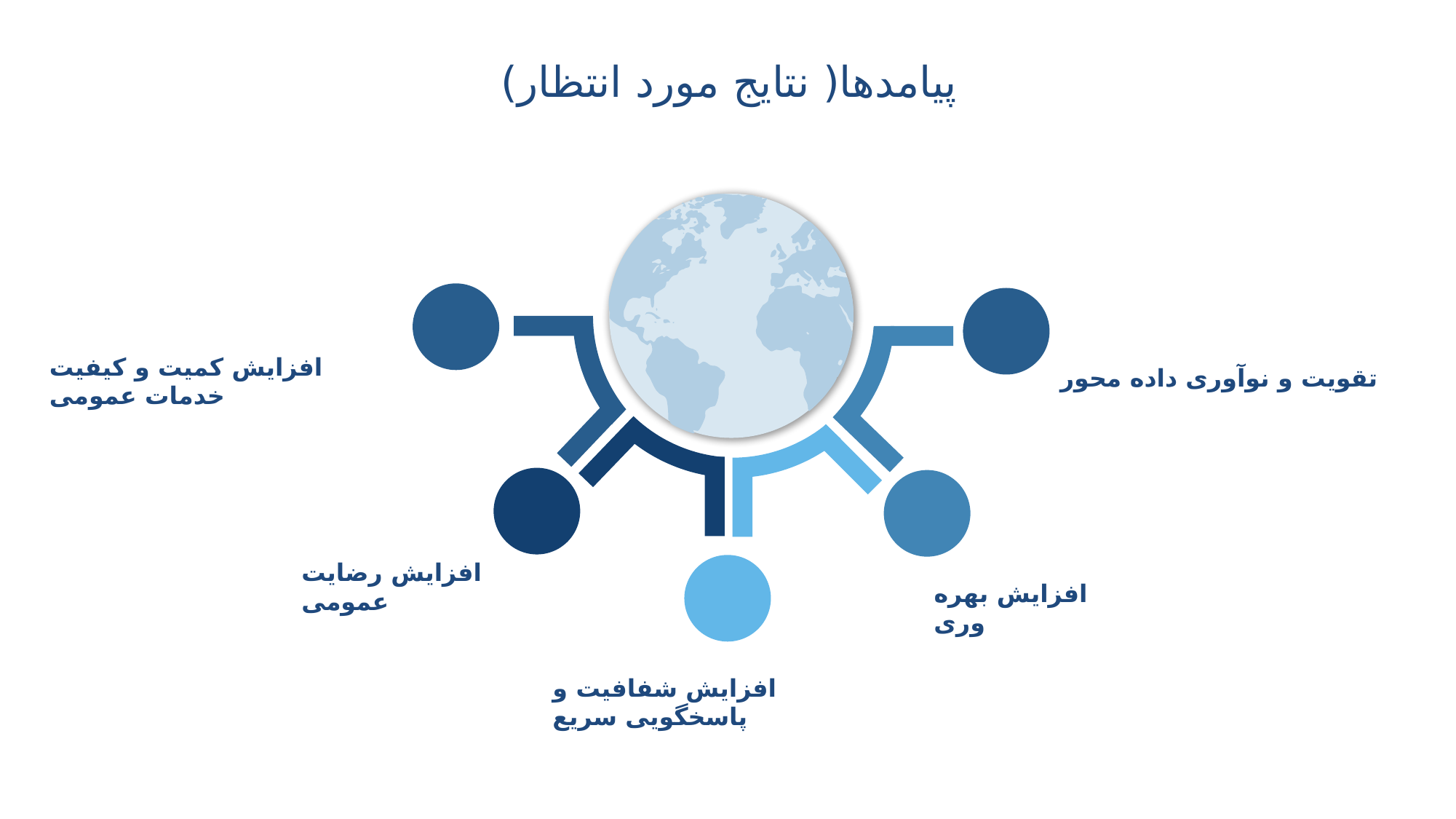

پیامدها( نتایج مورد انتظار)

افزایش کمیت و کیفیت خدمات عمومی
تقویت و نوآوری داده محور
افزایش رضایت عمومی
افزایش بهره وری
افزایش شفافیت و پاسخگویی سریع